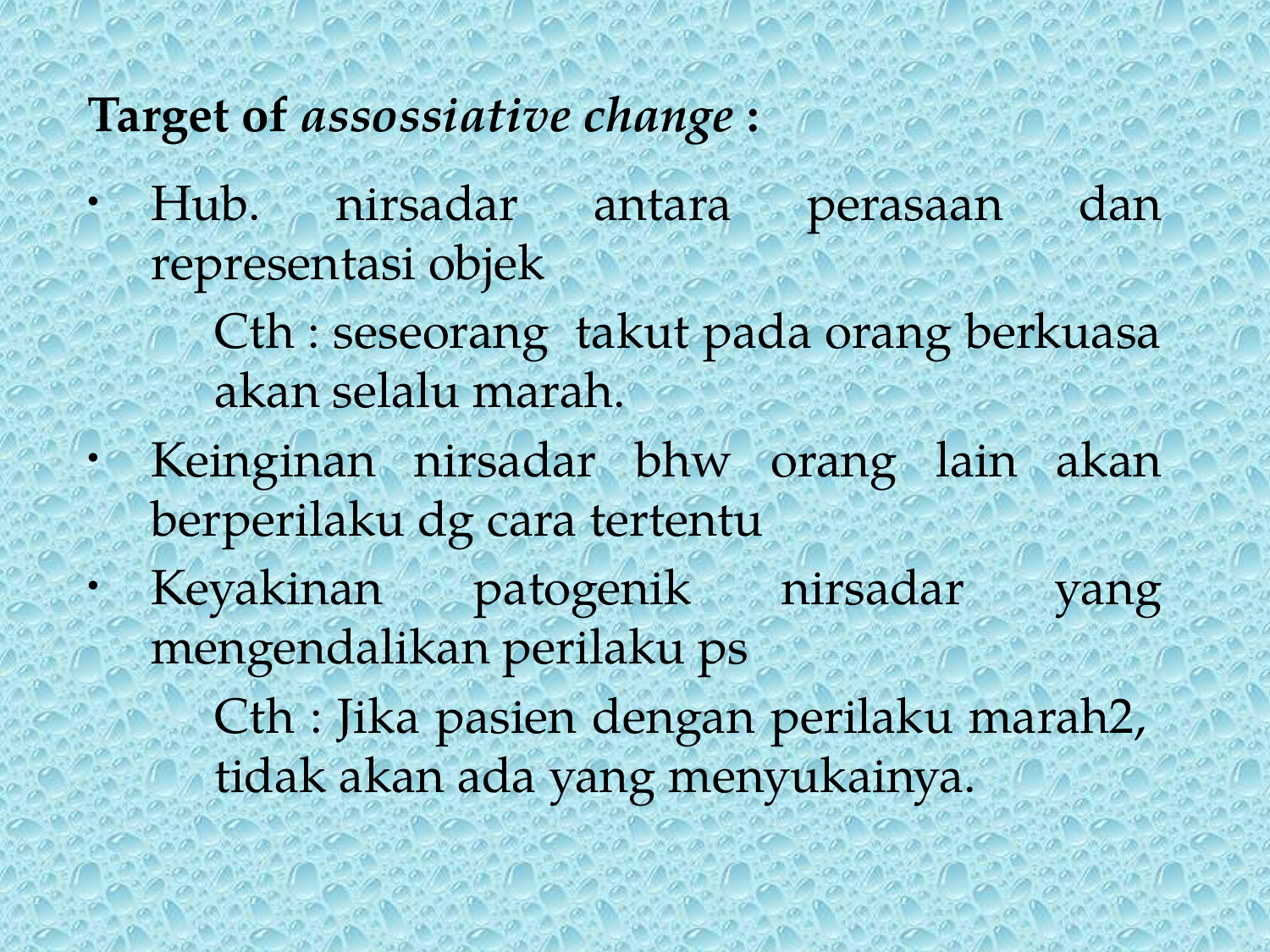

Target of assossiative change :

Hub. nirsadar antara perasaan dan representasi objek
	Cth : seseorang  takut pada orang berkuasa 	akan selalu marah.
Keinginan nirsadar bhw orang lain akan berperilaku dg cara tertentu
Keyakinan patogenik nirsadar yang mengendalikan perilaku ps
	Cth : Jika pasien dengan perilaku marah2,  	tidak akan ada yang menyukainya.